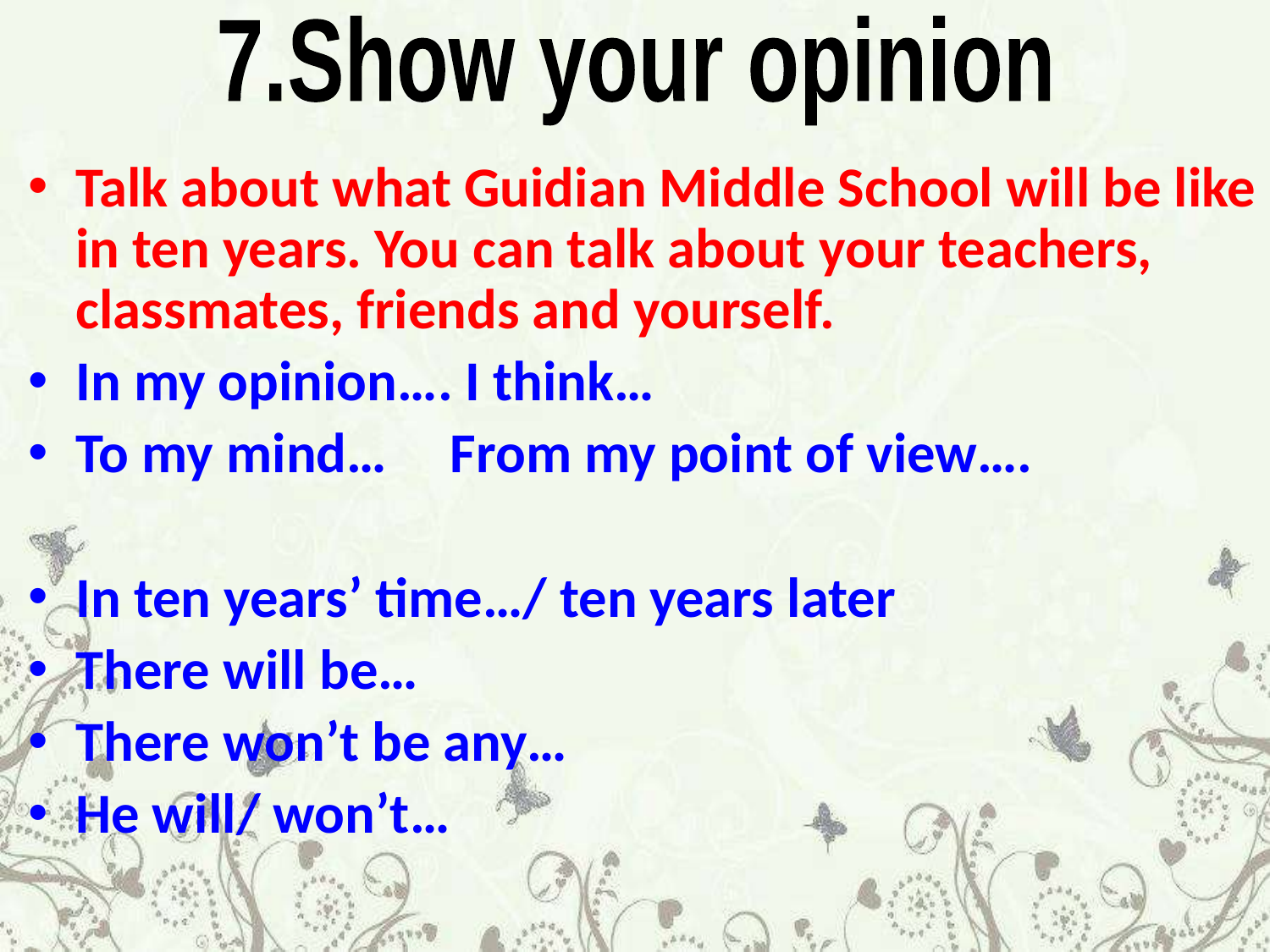

7.Show your opinion
Talk about what Guidian Middle School will be like in ten years. You can talk about your teachers,  classmates, friends and yourself.
In my opinion…. I think…
To my mind…     From my point of view….

In ten years’ time…/ ten years later
There will be…
There won’t be any…
He will/ won’t…